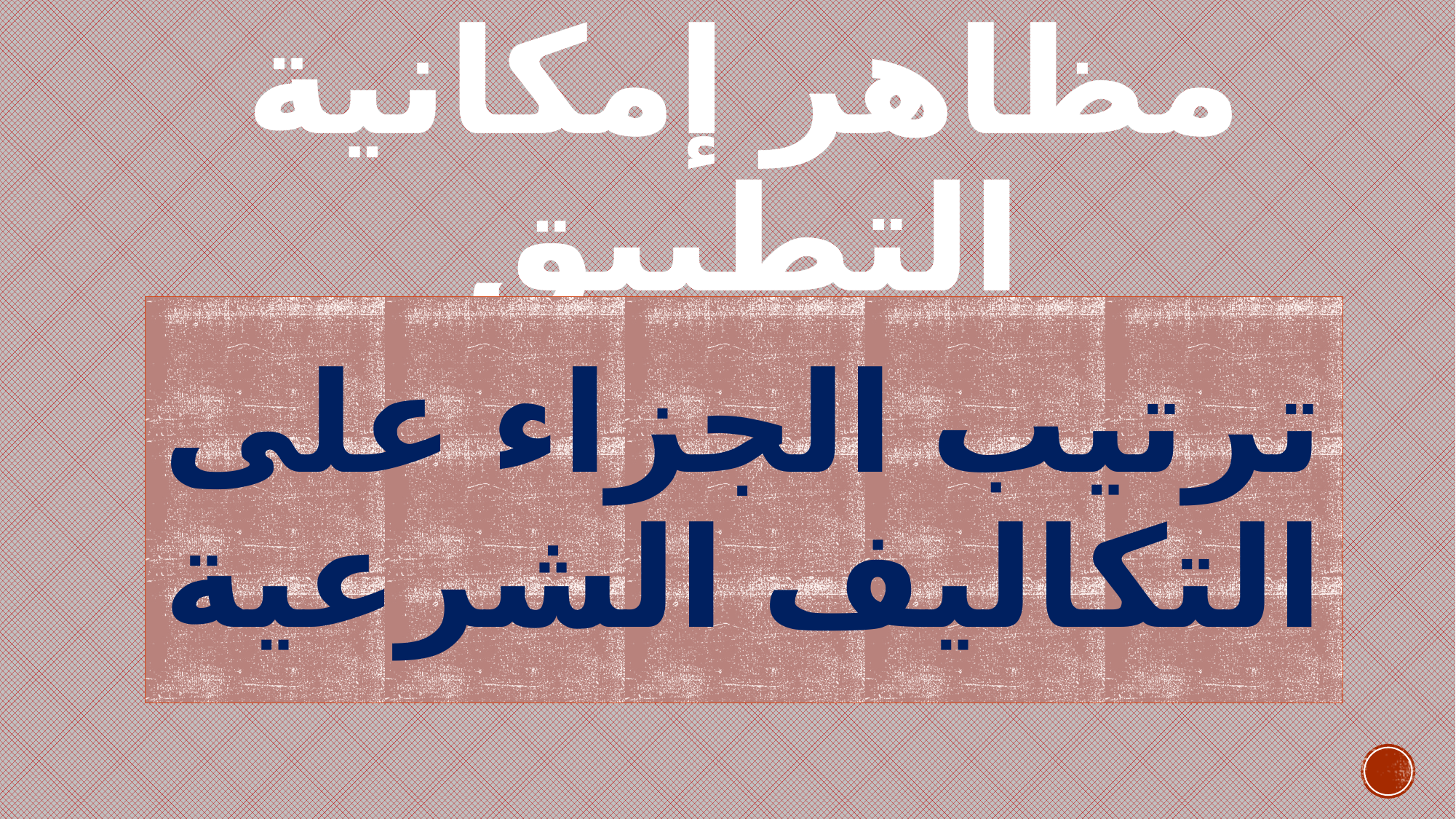

# مظاهر إمكانية التطبيق

ترتيب الجزاء على
التكاليف الشرعية